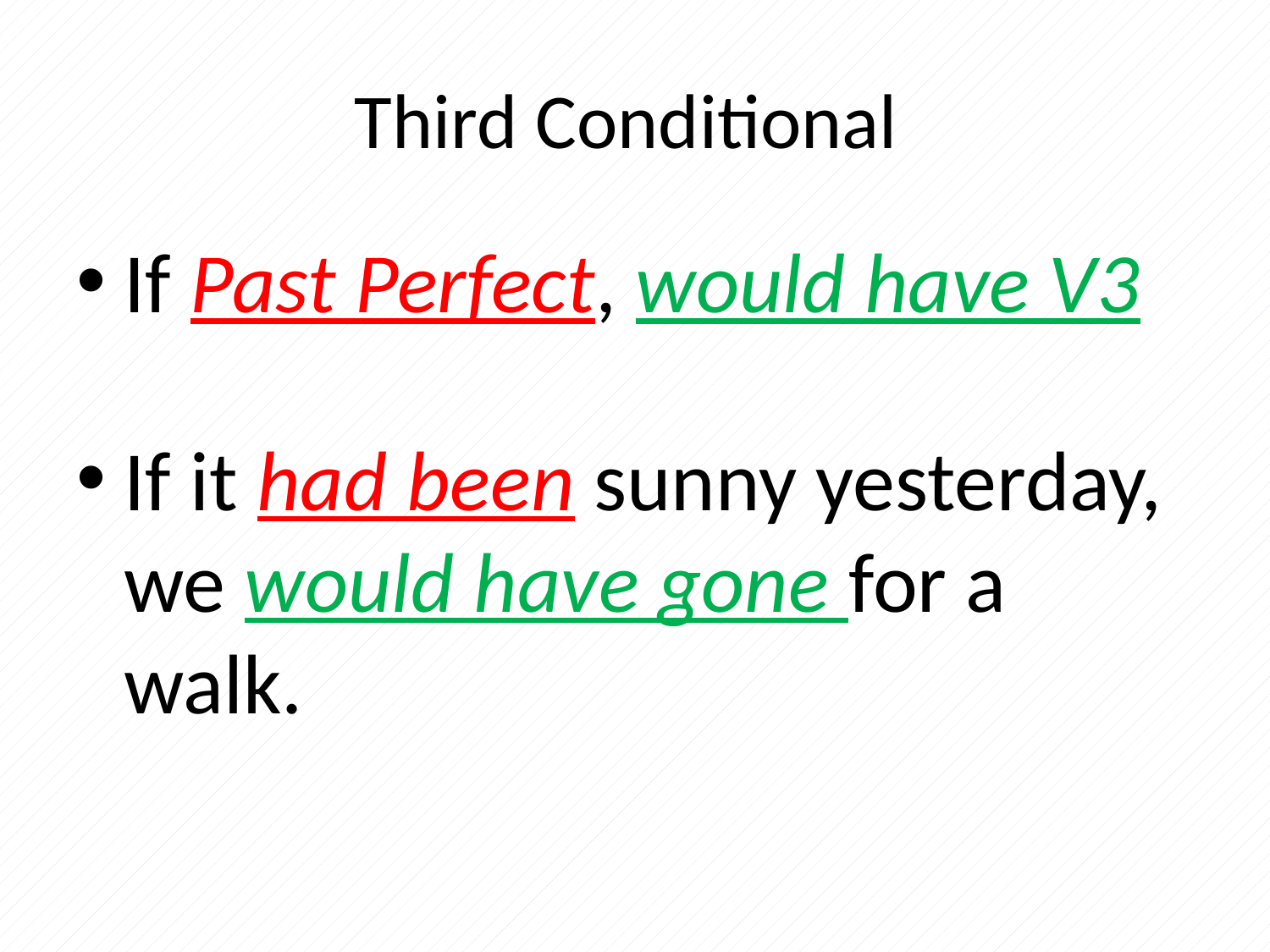

# Third Conditional
If Past Perfect, would have V3

If it had been sunny yesterday, we would have gone for a walk.